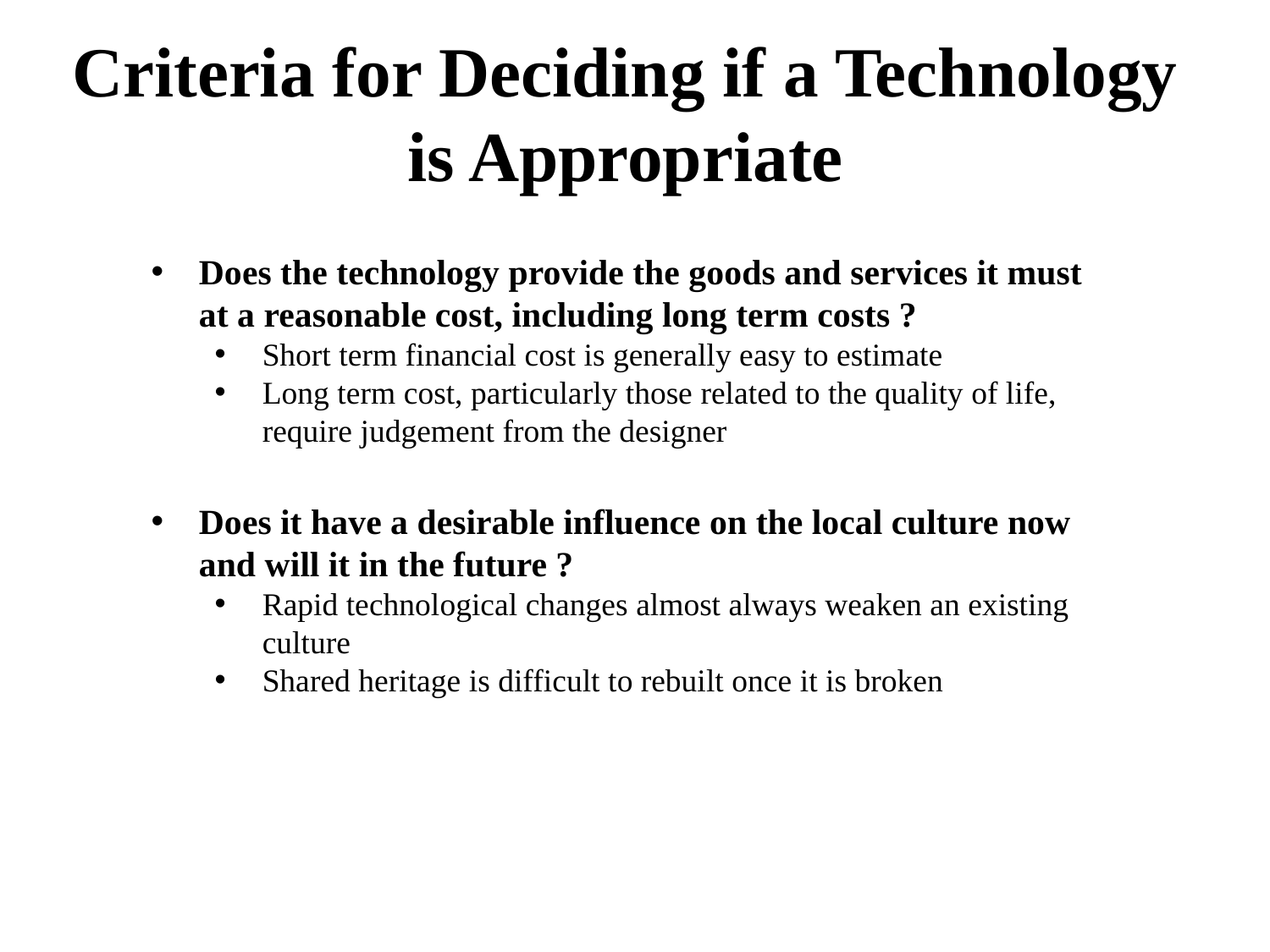

# Criteria for Deciding if a Technology is Appropriate
Does the technology provide the goods and services it must at a reasonable cost, including long term costs ?
Short term financial cost is generally easy to estimate
Long term cost, particularly those related to the quality of life, require judgement from the designer

Does it have a desirable influence on the local culture now and will it in the future ?
Rapid technological changes almost always weaken an existing culture
Shared heritage is difficult to rebuilt once it is broken